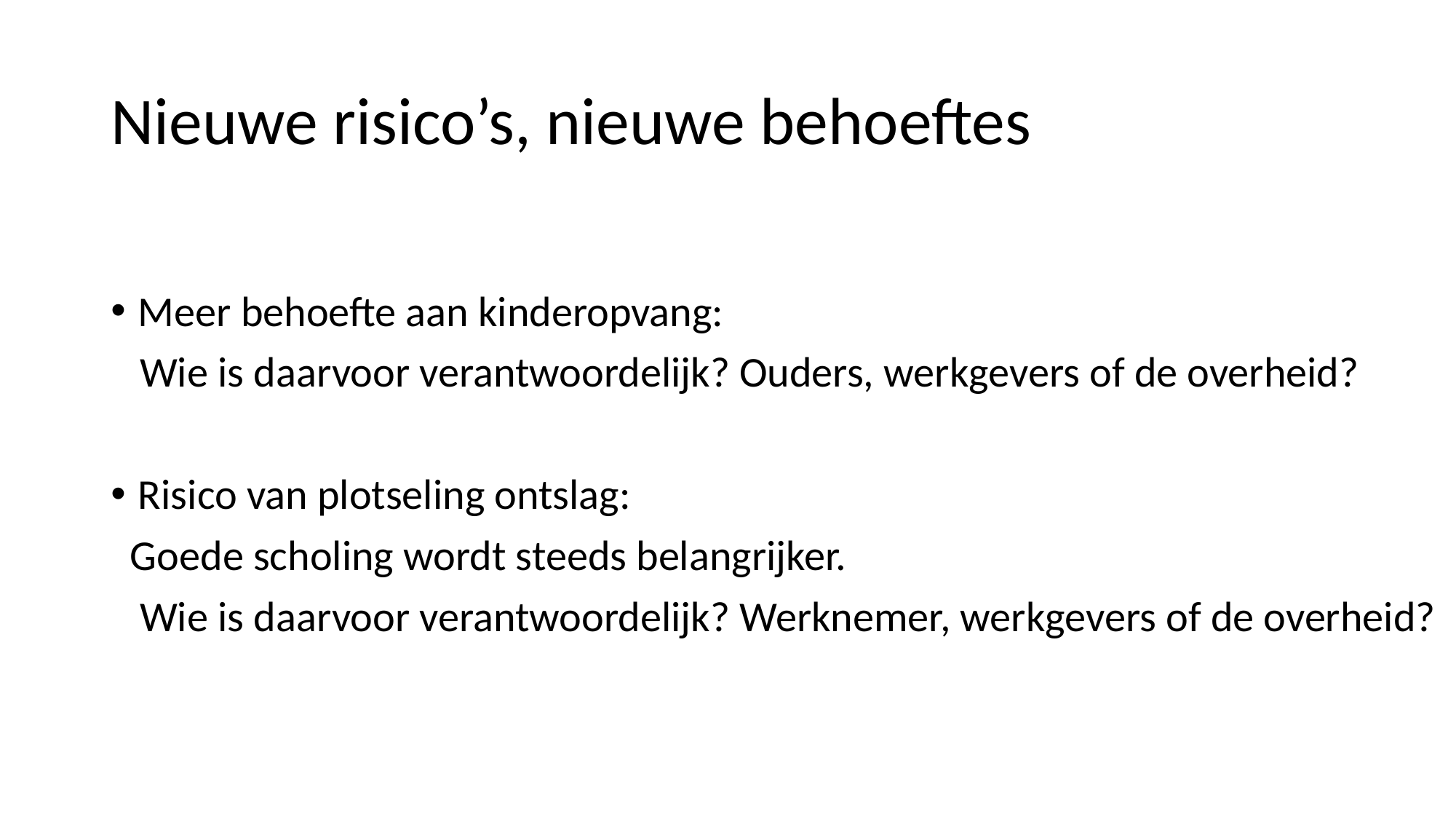

# Nieuwe risico’s, nieuwe behoeftes

Meer behoefte aan kinderopvang:
   Wie is daarvoor verantwoordelijk? Ouders, werkgevers of de overheid?

Risico van plotseling ontslag:
  Goede scholing wordt steeds belangrijker.
   Wie is daarvoor verantwoordelijk? Werknemer, werkgevers of de overheid?